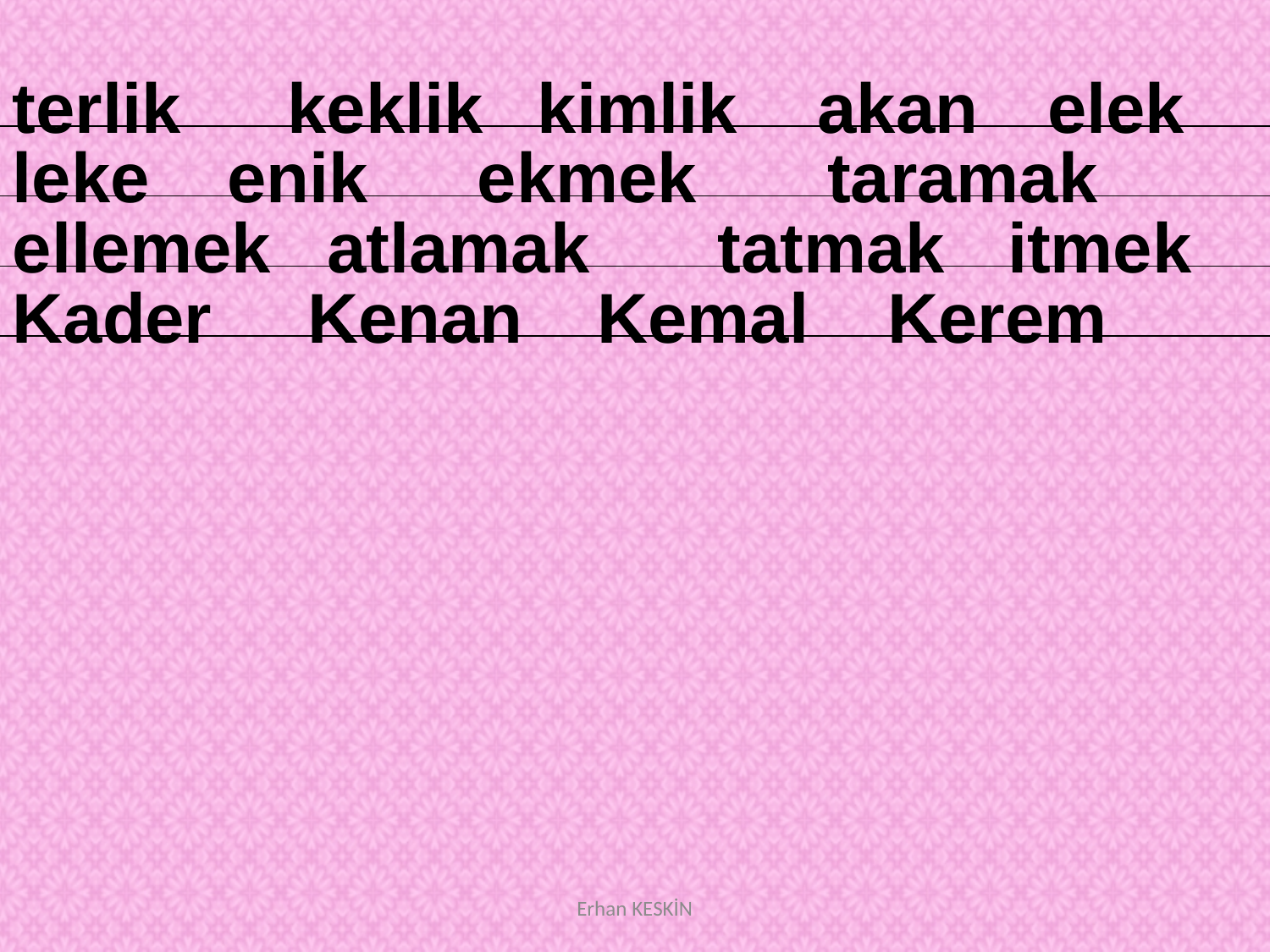

terlik
keklik
kimlik
akan
elek
leke
enik
ekmek
taramak
ellemek
atlamak
tatmak
itmek
Kader
Kenan
Kemal
Kerem
Erhan KESKİN